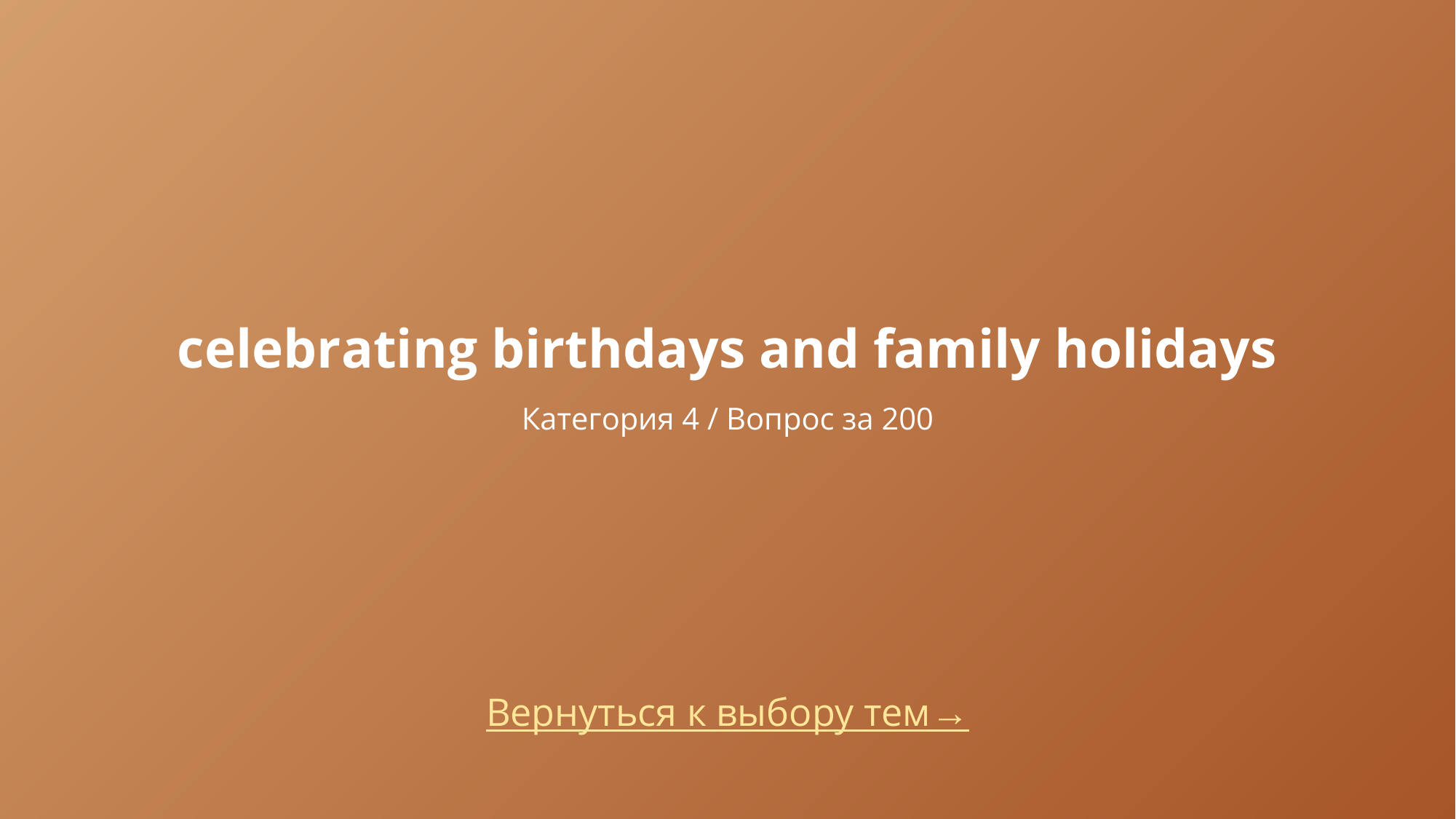

# celebrating birthdays and family holidays Категория 4 / Вопрос за 200
Вернуться к выбору тем→